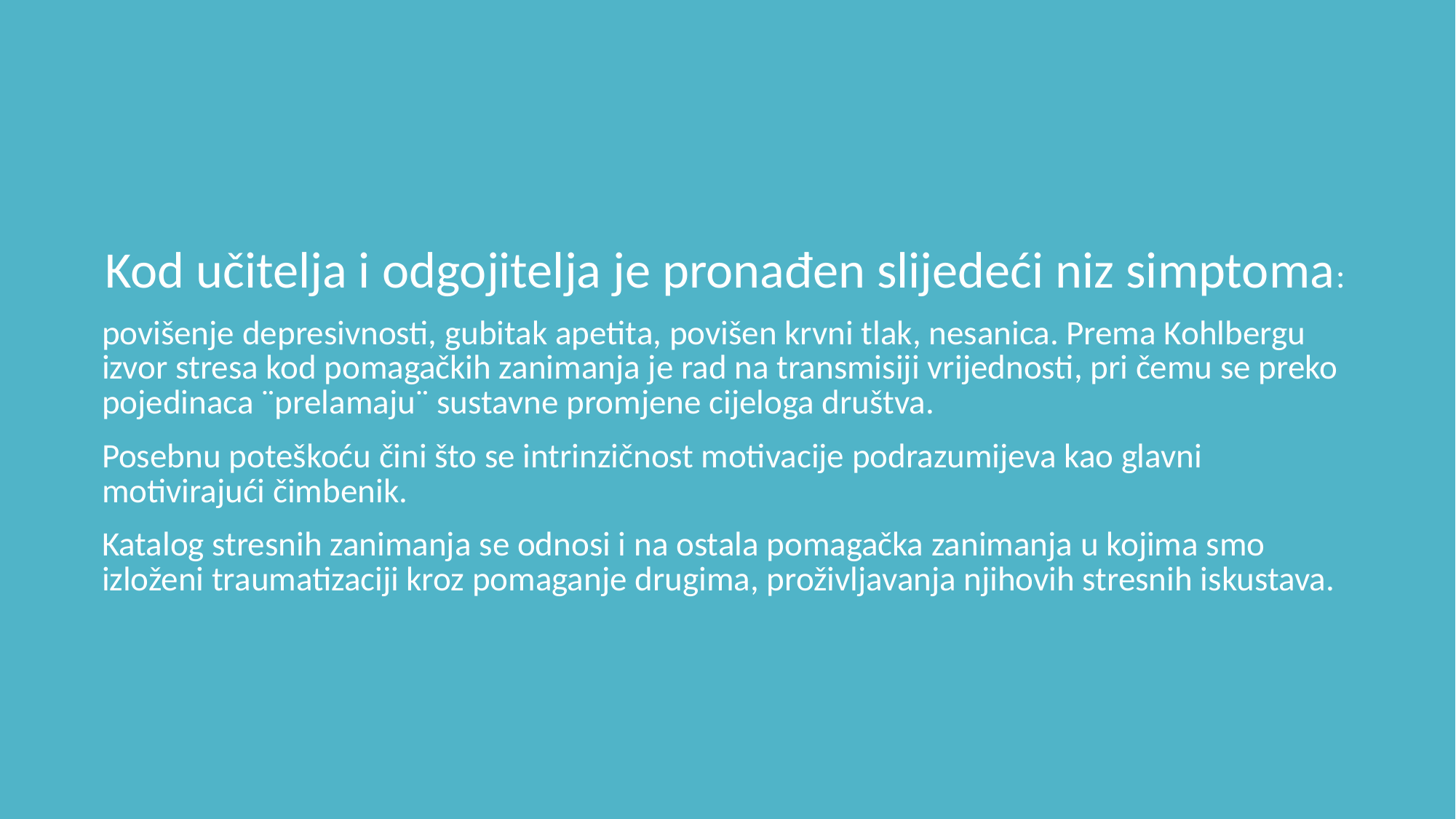

# K
Kod učitelja i odgojitelja je pronađen slijedeći niz simptoma:
povišenje depresivnosti, gubitak apetita, povišen krvni tlak, nesanica. Prema Kohlbergu izvor stresa kod pomagačkih zanimanja je rad na transmisiji vrijednosti, pri čemu se preko pojedinaca ¨prelamaju¨ sustavne promjene cijeloga društva.
Posebnu poteškoću čini što se intrinzičnost motivacije podrazumijeva kao glavni motivirajući čimbenik.
Katalog stresnih zanimanja se odnosi i na ostala pomagačka zanimanja u kojima smo izloženi traumatizaciji kroz pomaganje drugima, proživljavanja njihovih stresnih iskustava.